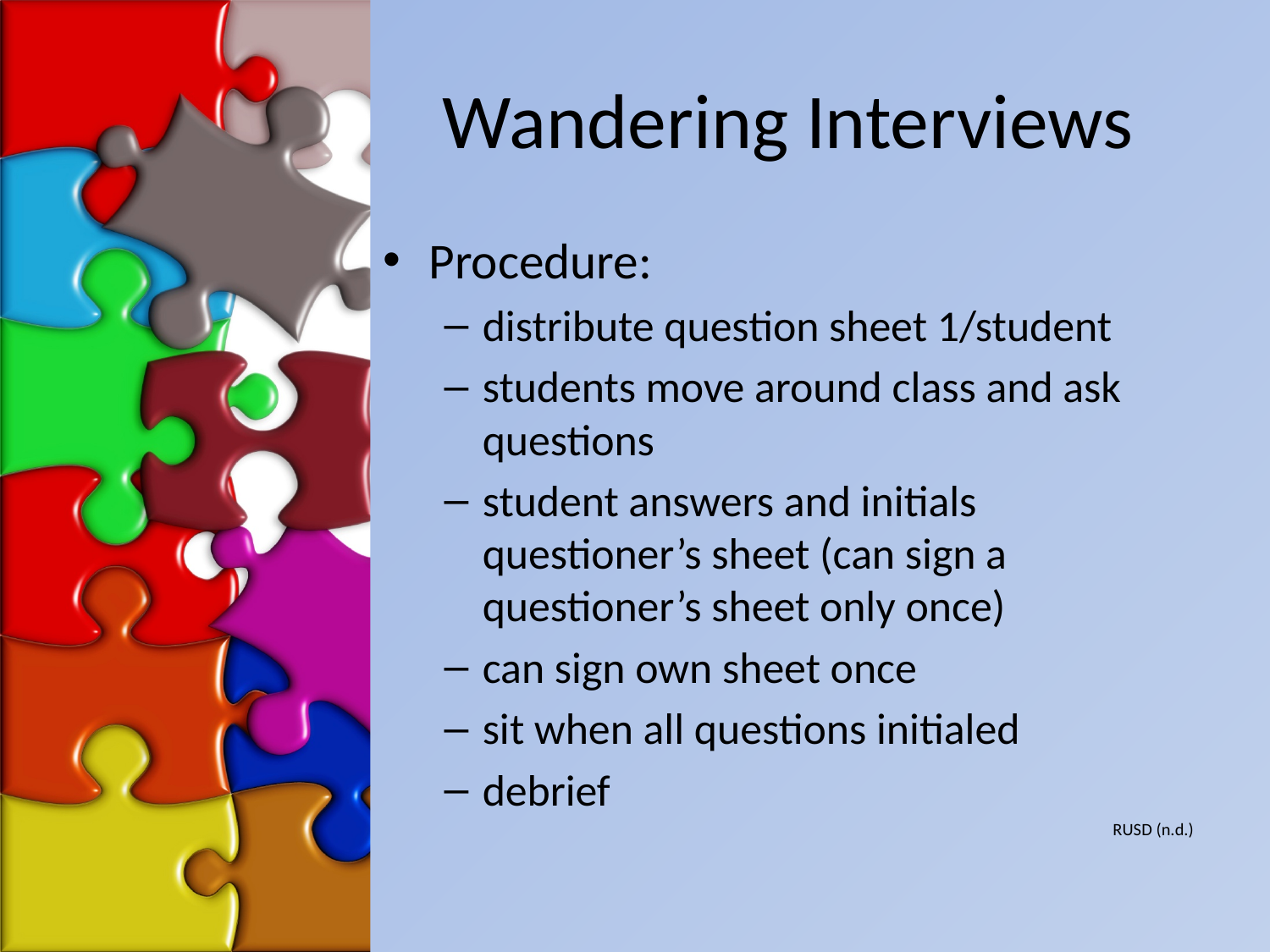

# Wandering Interviews
Procedure:
distribute question sheet 1/student
students move around class and ask questions
student answers and initials questioner’s sheet (can sign a questioner’s sheet only once)
can sign own sheet once
sit when all questions initialed
debrief
RUSD (n.d.)